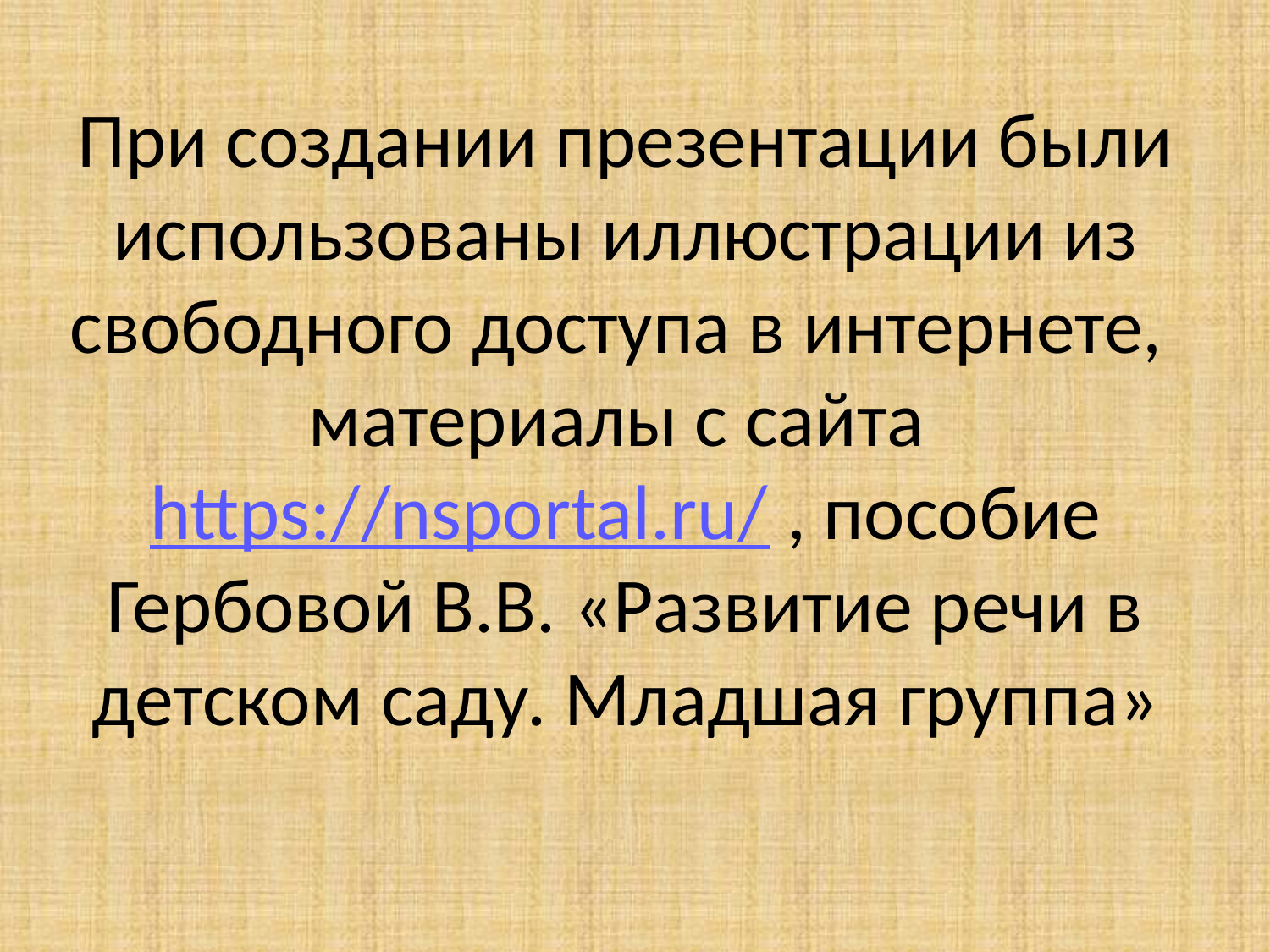

# При создании презентации были использованы иллюстрации из свободного доступа в интернете, материалы с сайта https://nsportal.ru/ , пособие Гербовой В.В. «Развитие речи в детском саду. Младшая группа»